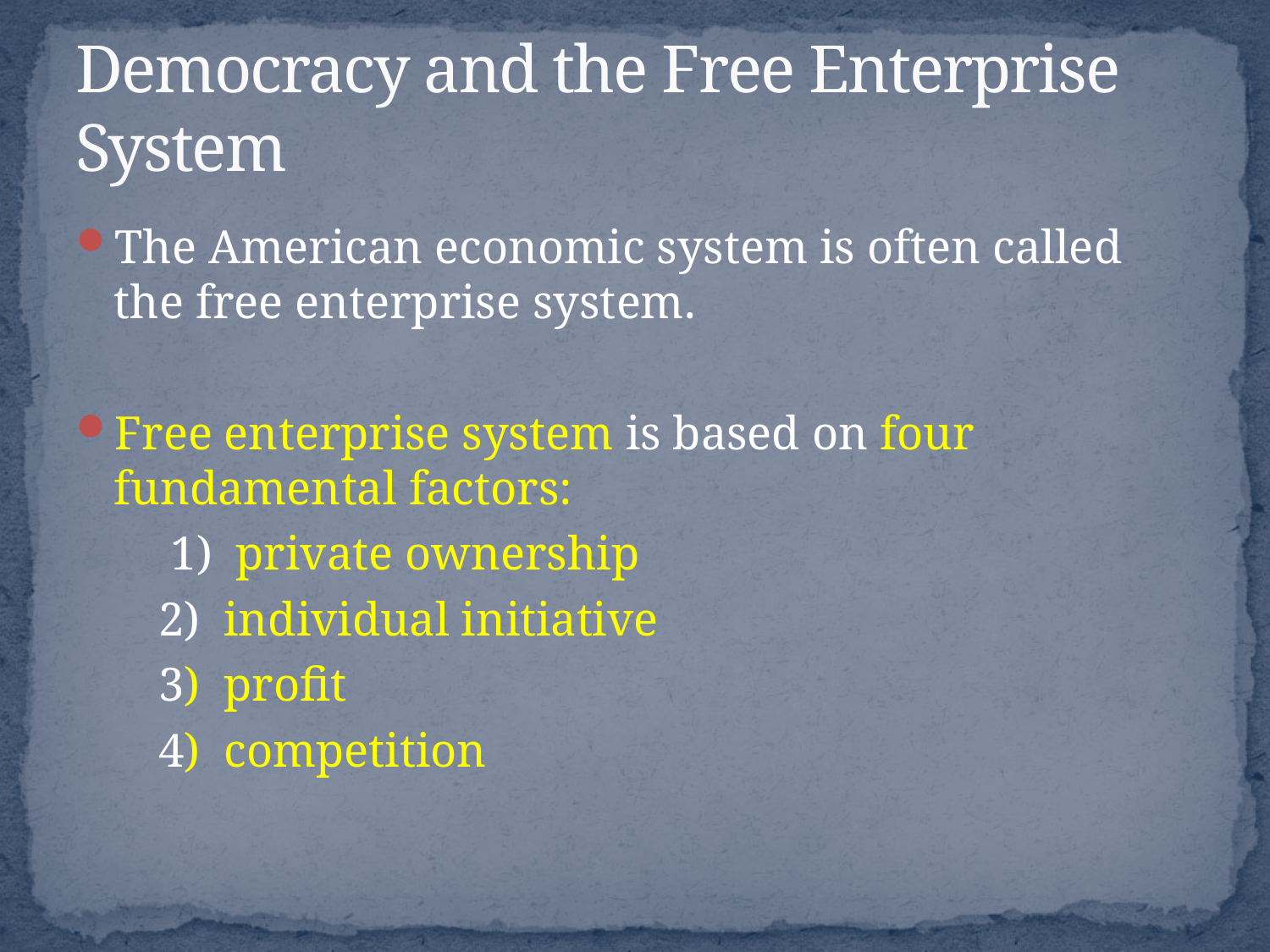

# Democracy and the Free Enterprise System
The American economic system is often called the free enterprise system.

Free enterprise system is based on four fundamental factors:
        1)  private ownership
       2)  individual initiative
       3)  profit
       4)  competition